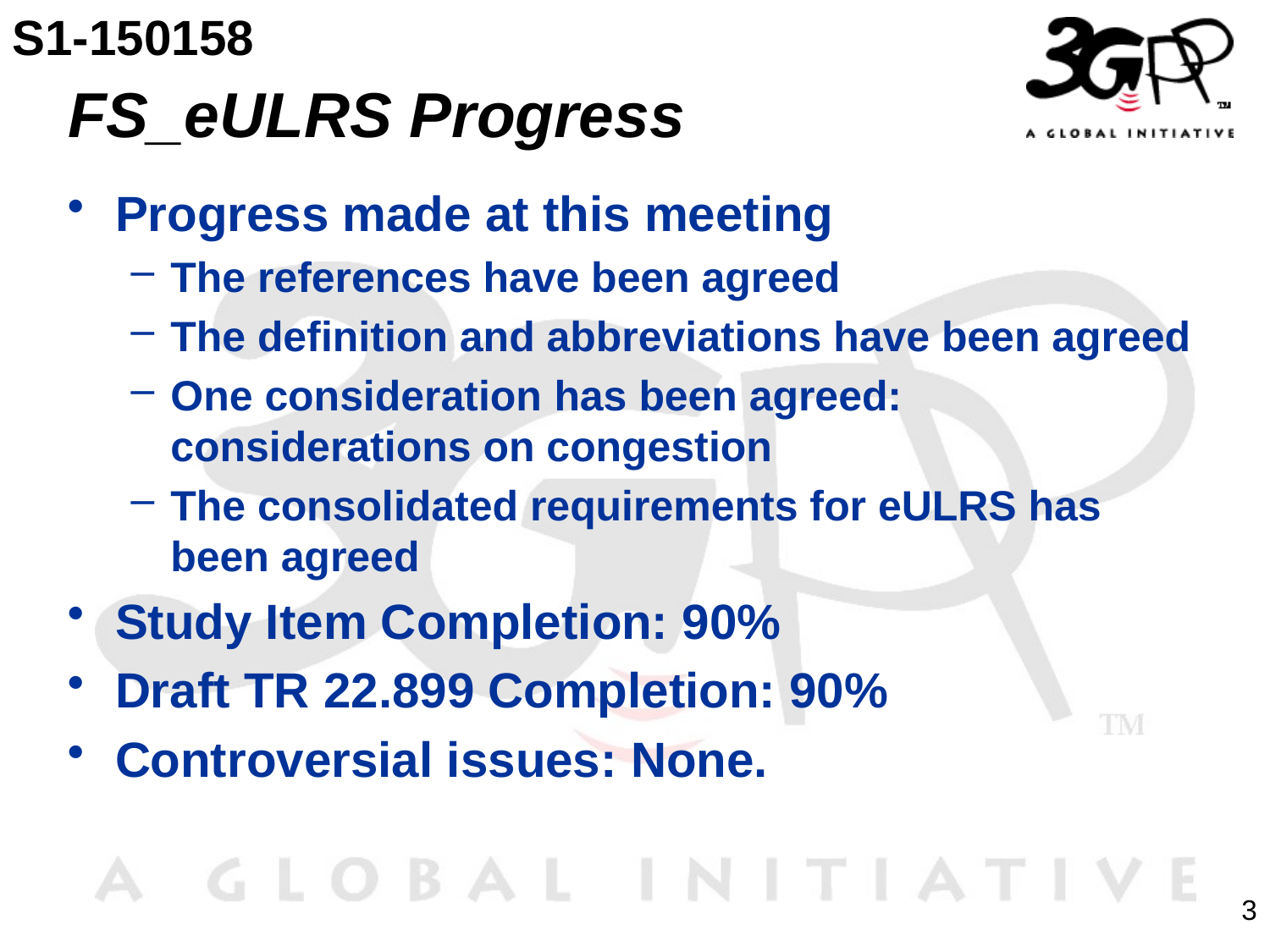

S1-150158
# FS_eULRS Progress
Progress made at this meeting
The references have been agreed
The definition and abbreviations have been agreed
One consideration has been agreed: considerations on congestion
The consolidated requirements for eULRS has been agreed
Study Item Completion: 90%
Draft TR 22.899 Completion: 90%
Controversial issues: None.
3